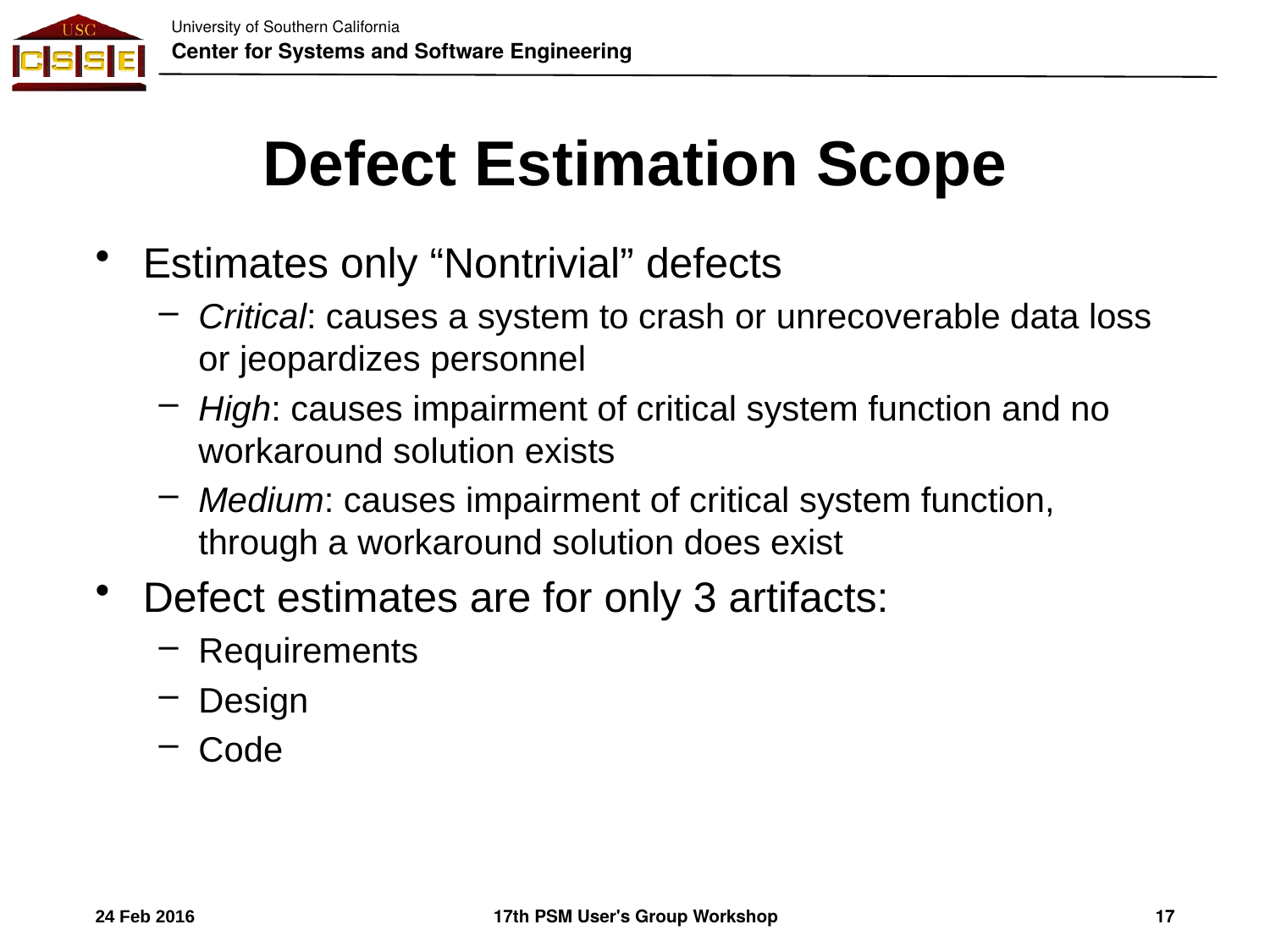

# Defect Estimation Scope
Estimates only “Nontrivial” defects
Critical: causes a system to crash or unrecoverable data loss or jeopardizes personnel
High: causes impairment of critical system function and no workaround solution exists
Medium: causes impairment of critical system function, through a workaround solution does exist
Defect estimates are for only 3 artifacts:
Requirements
Design
Code
24 Feb 2016
17
17th PSM User's Group Workshop